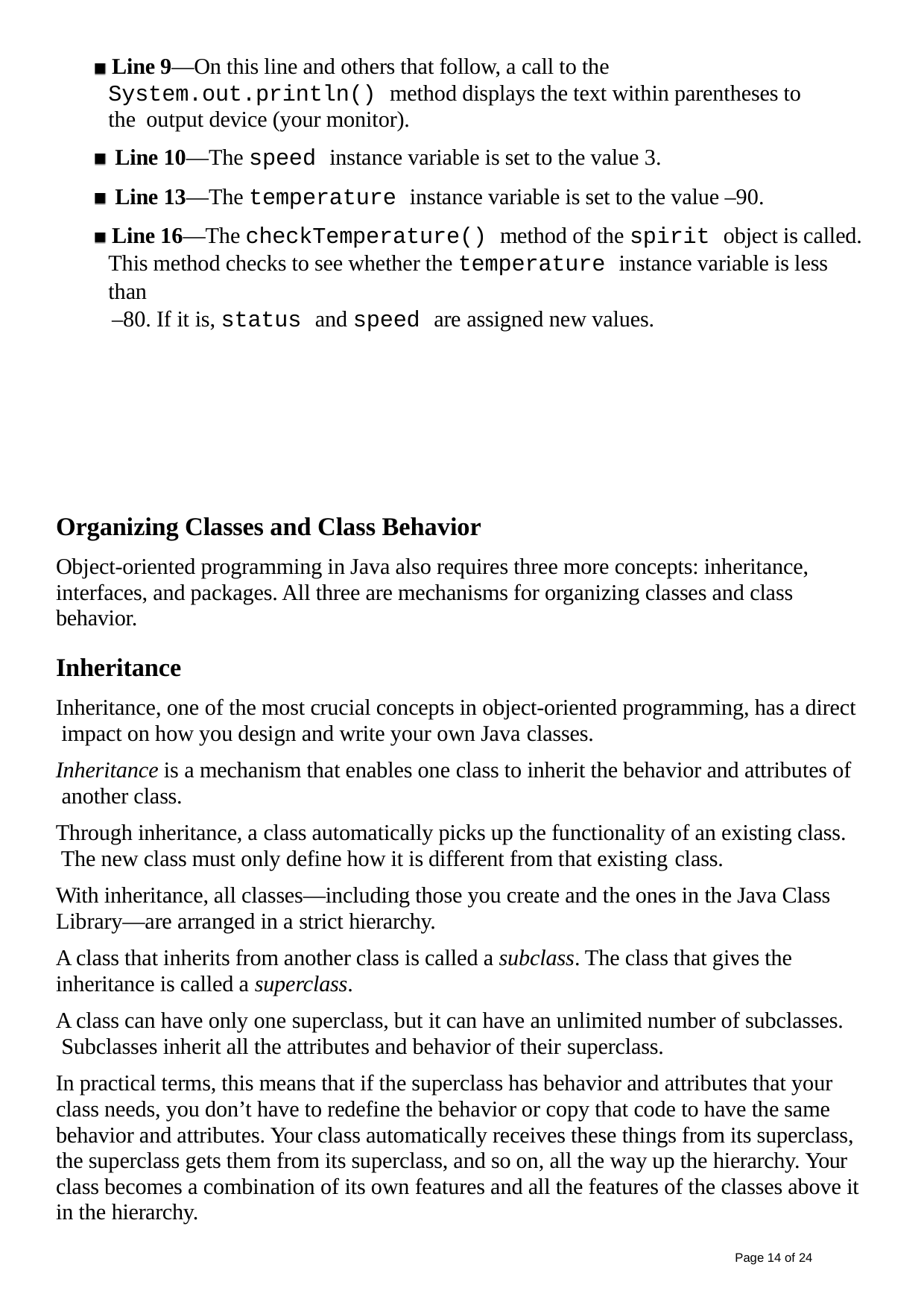

Line 9—On this line and others that follow, a call to the  System.out.println() method displays the text within parentheses to the  output device (your monitor).
Line 10—The speed instance variable is set to the value 3.
Line 13—The temperature instance variable is set to the value –90.
Line 16—The checkTemperature() method of the spirit object is called.  This method checks to see whether the temperature instance variable is less than
–80. If it is, status and speed are assigned new values.

Organizing Classes and Class Behavior
Object-oriented programming in Java also requires three more concepts: inheritance,  interfaces, and packages. All three are mechanisms for organizing classes and class  behavior.
Inheritance
Inheritance, one of the most crucial concepts in object-oriented programming, has a direct  impact on how you design and write your own Java classes.
Inheritance is a mechanism that enables one class to inherit the behavior and attributes of  another class.
Through inheritance, a class automatically picks up the functionality of an existing class.  The new class must only define how it is different from that existing class.
With inheritance, all classes—including those you create and the ones in the Java Class  Library—are arranged in a strict hierarchy.
A class that inherits from another class is called a subclass. The class that gives the  inheritance is called a superclass.
A class can have only one superclass, but it can have an unlimited number of subclasses.  Subclasses inherit all the attributes and behavior of their superclass.
In practical terms, this means that if the superclass has behavior and attributes that your  class needs, you don’t have to redefine the behavior or copy that code to have the same  behavior and attributes. Your class automatically receives these things from its superclass,  the superclass gets them from its superclass, and so on, all the way up the hierarchy. Your  class becomes a combination of its own features and all the features of the classes above it  in the hierarchy.
Page 14 of 24